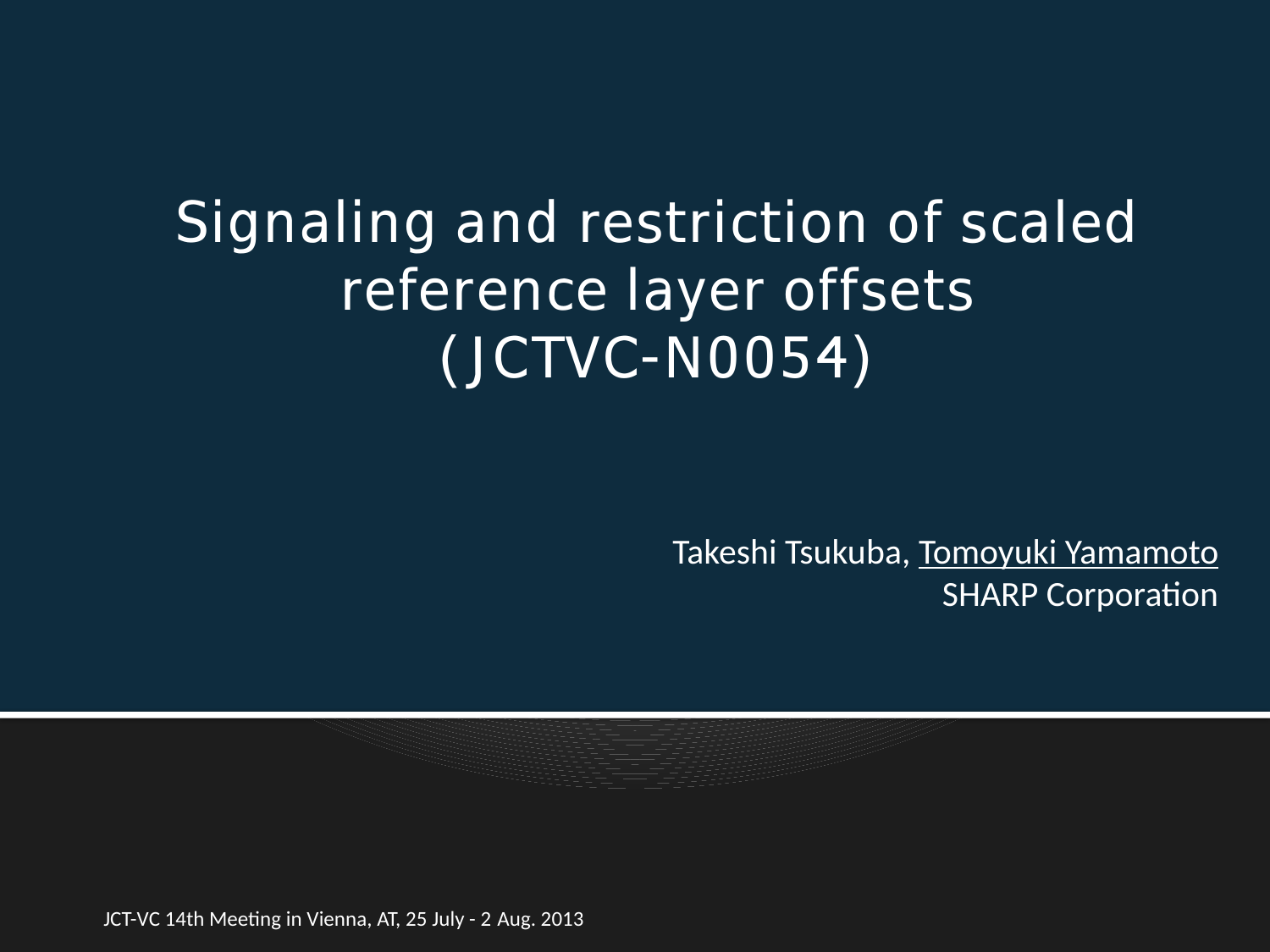

# Signaling and restriction of scaled reference layer offsets (JCTVC-N0054)

Takeshi Tsukuba, Tomoyuki Yamamoto
SHARP Corporation

JCT-VC 14th Meeting in Vienna, AT, 25 July - 2 Aug. 2013